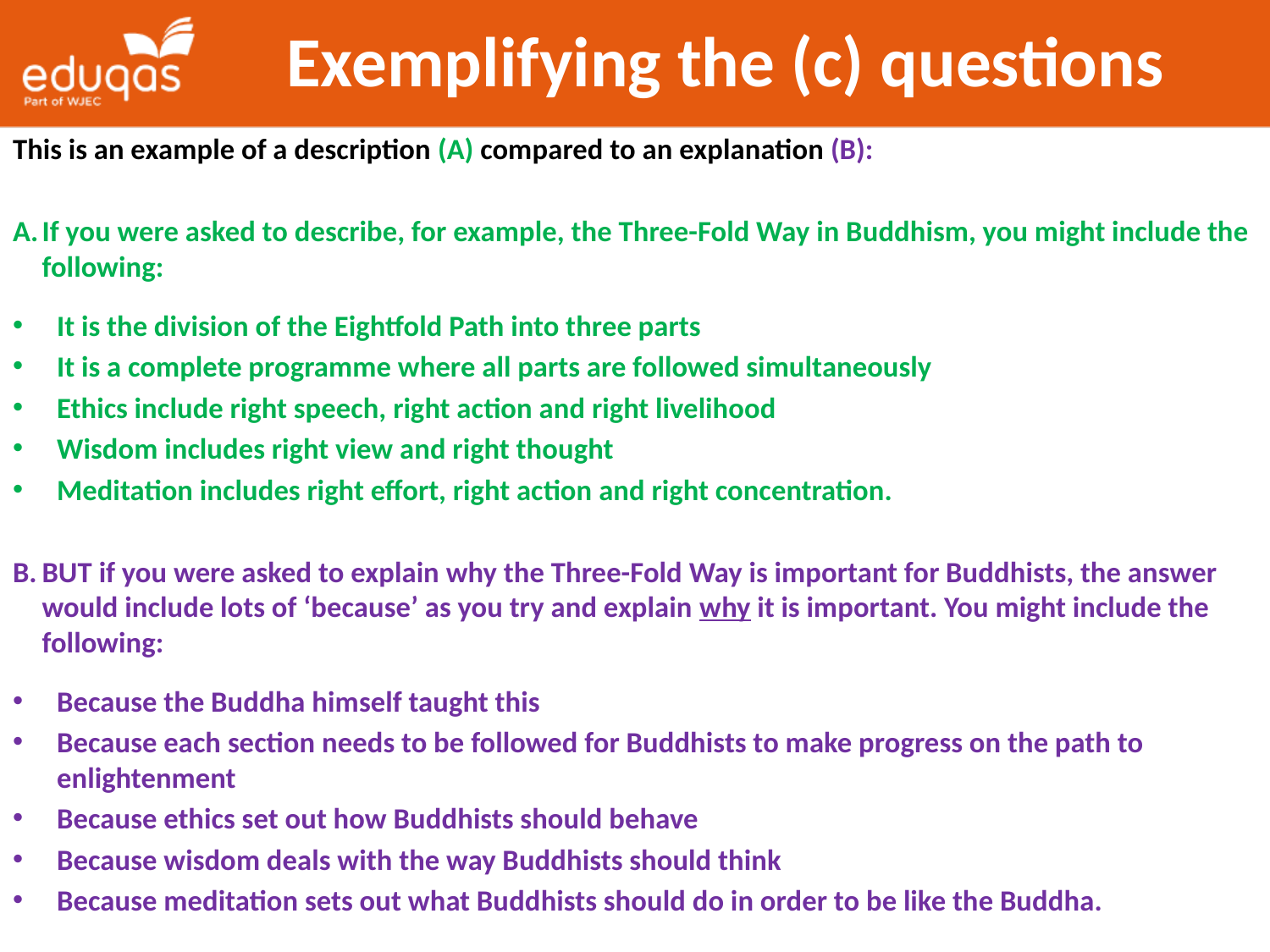

# Exemplifying the (c) questions
This is an example of a description (A) compared to an explanation (B):

If you were asked to describe, for example, the Three-Fold Way in Buddhism, you might include the following:

It is the division of the Eightfold Path into three parts
It is a complete programme where all parts are followed simultaneously
Ethics include right speech, right action and right livelihood
Wisdom includes right view and right thought
Meditation includes right effort, right action and right concentration.

BUT if you were asked to explain why the Three-Fold Way is important for Buddhists, the answer would include lots of ‘because’ as you try and explain why it is important. You might include the following:

Because the Buddha himself taught this
Because each section needs to be followed for Buddhists to make progress on the path to enlightenment
Because ethics set out how Buddhists should behave
Because wisdom deals with the way Buddhists should think
Because meditation sets out what Buddhists should do in order to be like the Buddha.